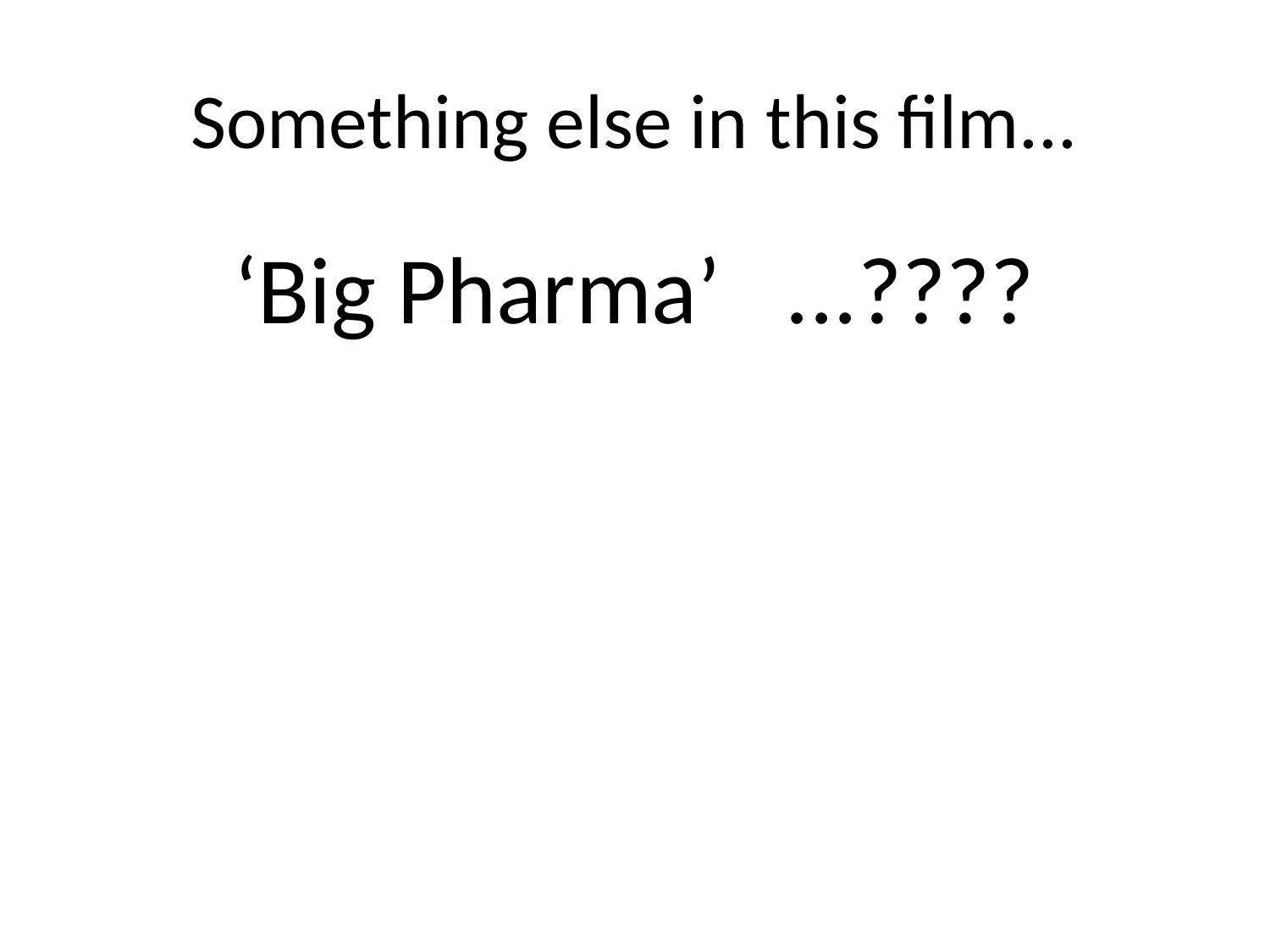

# Something else in this film...
‘Big Pharma’   ...????